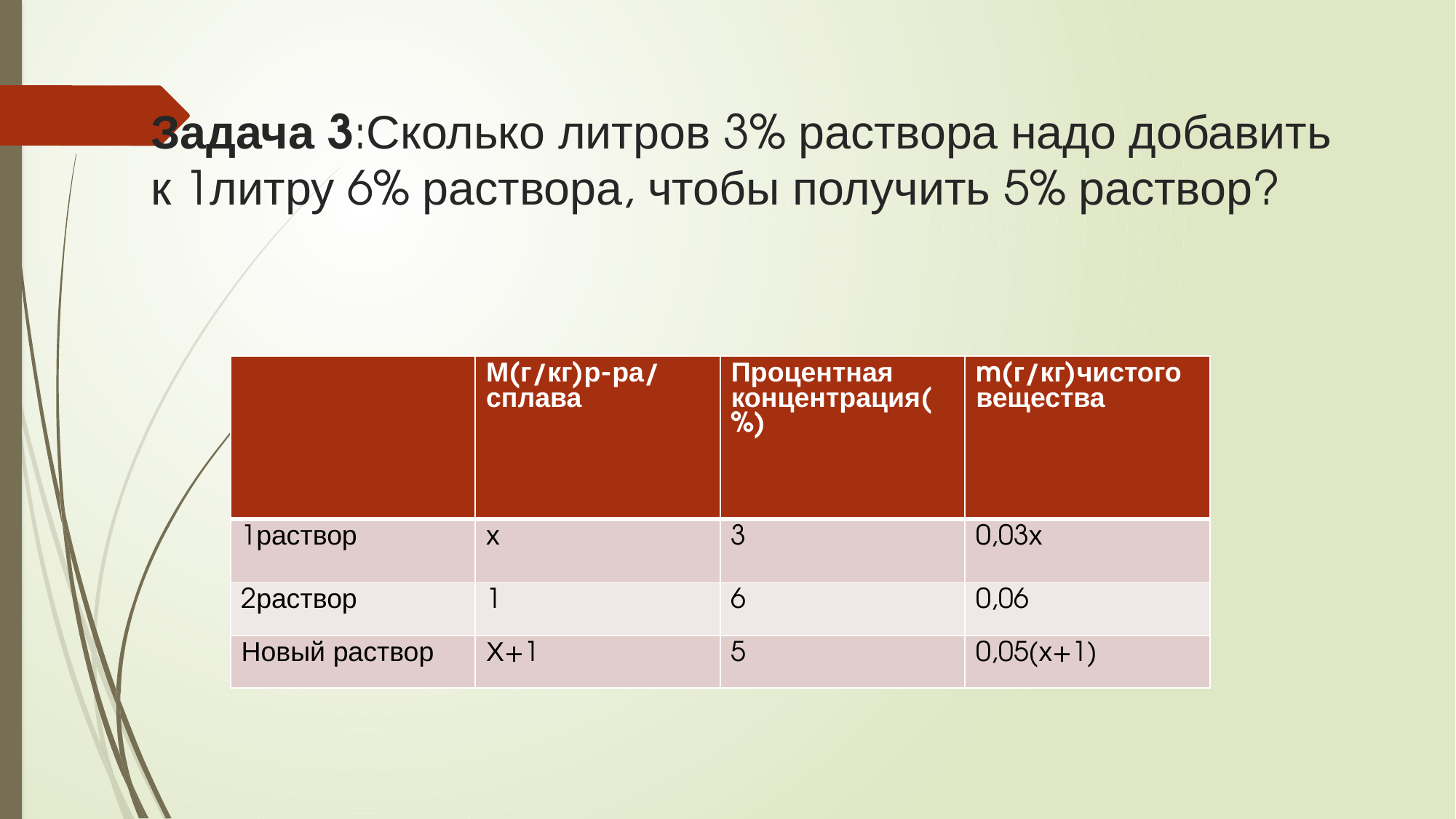

# Задача 3:Сколько литров 3% раствора надо добавить к 1литру 6% раствора, чтобы получить 5% раствор?

|  | М(г/кг)р-ра/сплава | Процентная концентрация(%) | m(г/кг)чистого вещества |
| --- | --- | --- | --- |
| 1раствор | х | 3 | 0,03х |
| 2раствор | 1 | 6 | 0,06 |
| Новый раствор | Х+1 | 5 | 0,05(х+1) |